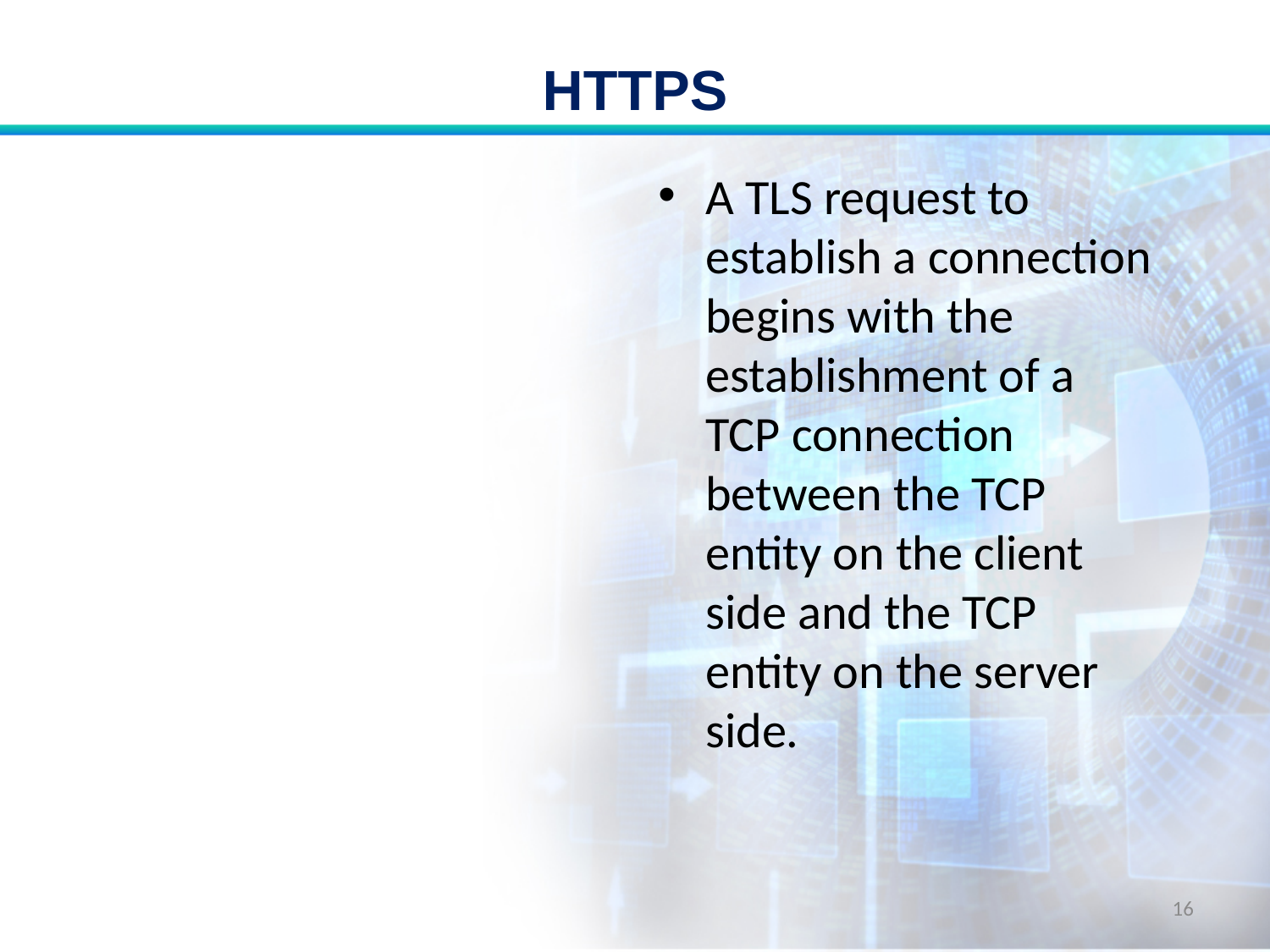

# HTTPS
A TLS request to establish a connection begins with the establishment of a TCP connection between the TCP entity on the client side and the TCP entity on the server side.
16